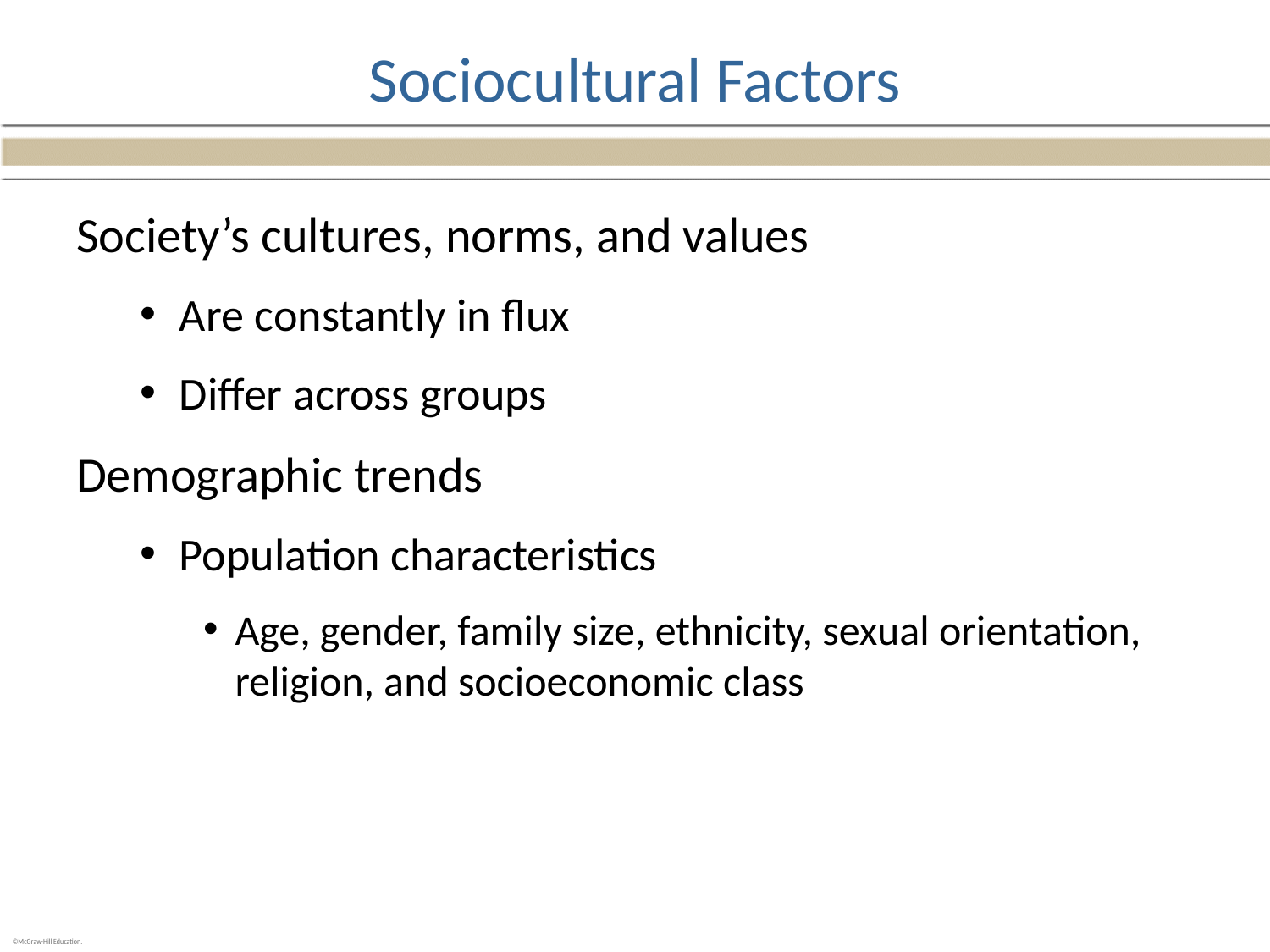

# Sociocultural Factors
Society’s cultures, norms, and values
Are constantly in flux
Differ across groups
Demographic trends
Population characteristics
Age, gender, family size, ethnicity, sexual orientation, religion, and socioeconomic class